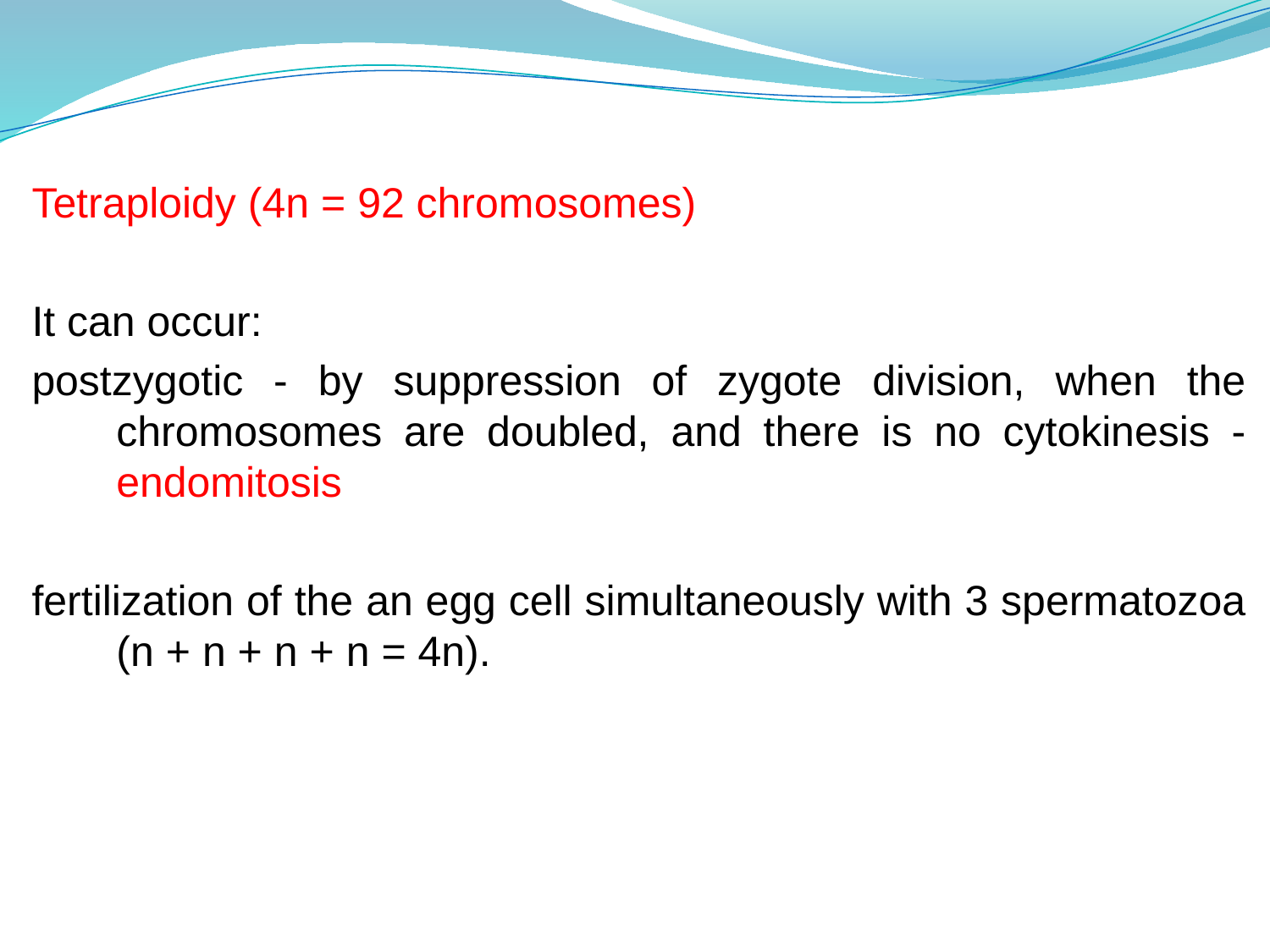

Tetraploidy (4n = 92 chromosomes)

It can occur:
postzygotic - by suppression of zygote division, when the chromosomes are doubled, and there is no cytokinesis - endomitosis

fertilization of the an egg cell simultaneously with 3 spermatozoa (n + n + n + n = 4n).